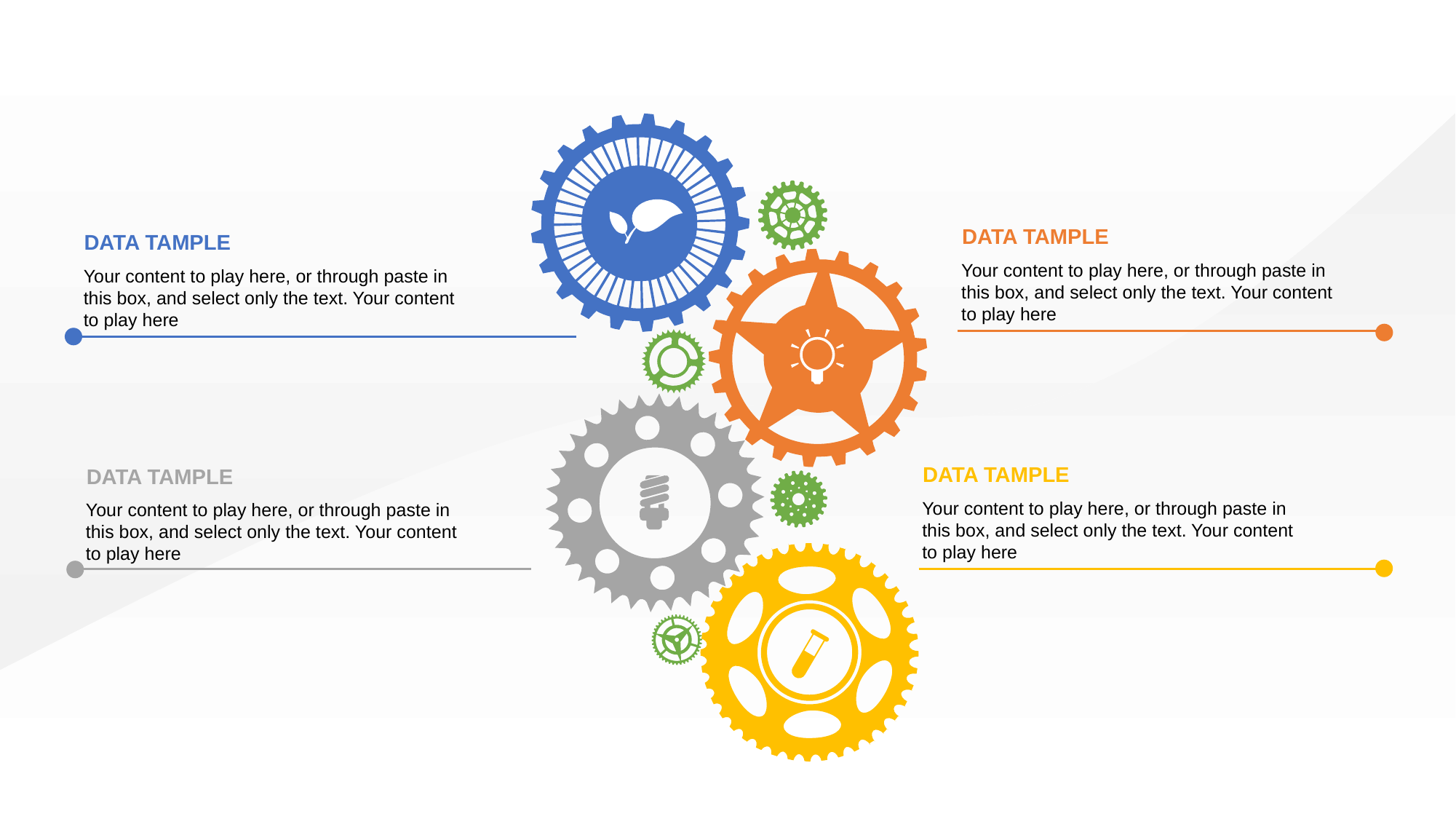

DATA TAMPLE

DATA TAMPLE

Your content to play here, or through paste in this box, and select only the text. Your content to play here
Your content to play here, or through paste in this box, and select only the text. Your content to play here

DATA TAMPLE
DATA TAMPLE

Your content to play here, or through paste in this box, and select only the text. Your content to play here
Your content to play here, or through paste in this box, and select only the text. Your content to play here